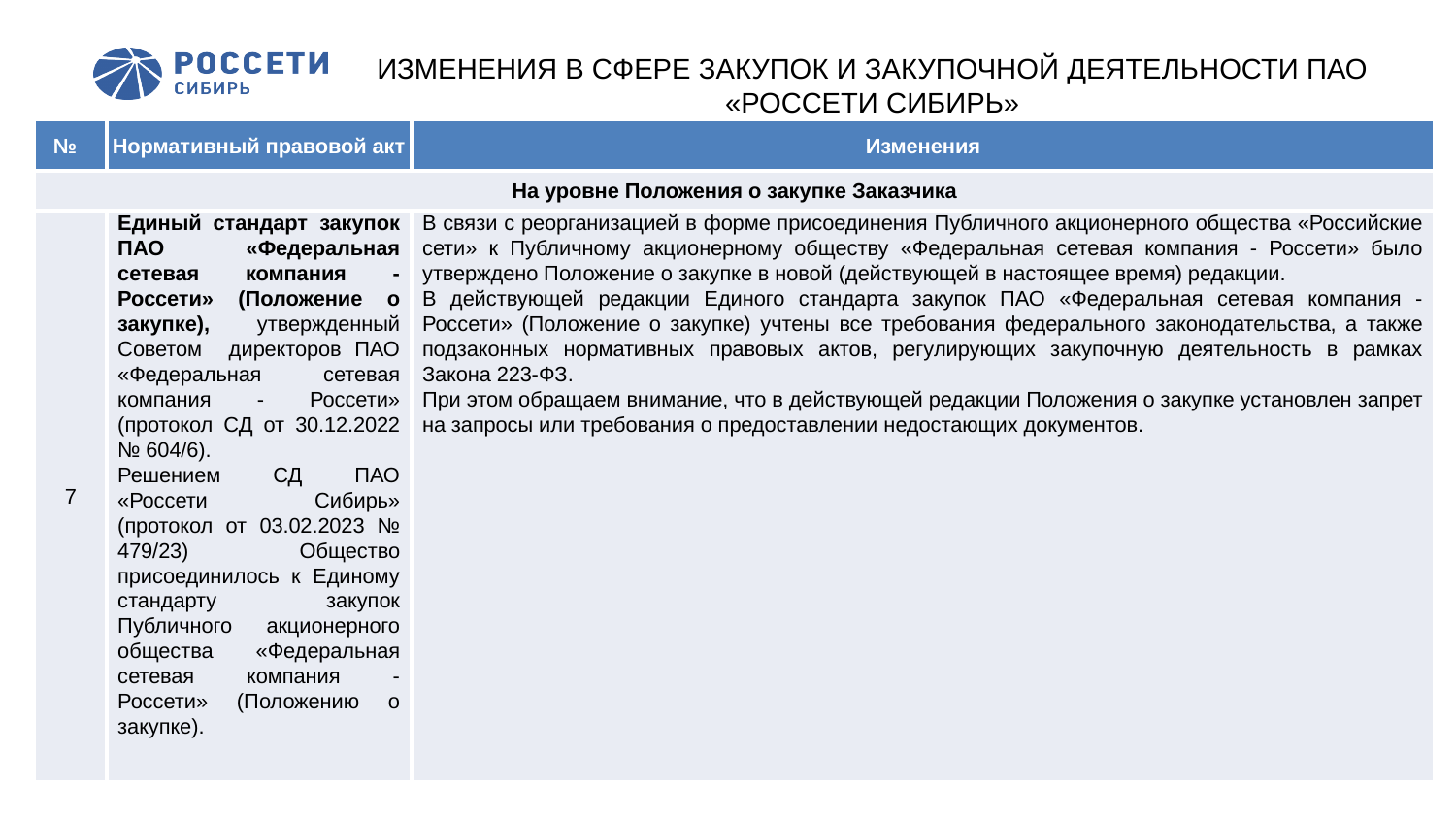

2
ИЗМЕНЕНИЯ В СФЕРЕ ЗАКУПОК И ЗАКУПОЧНОЙ ДЕЯТЕЛЬНОСТИ ПАО «РОССЕТИ СИБИРЬ»
| № | Нормативный правовой акт | Изменения |
| --- | --- | --- |
| На уровне Положения о закупке Заказчика |  |  |
| 7 | Единый стандарт закупок ПАО «Федеральная сетевая компания - Россети» (Положение о закупке), утвержденный Советом директоров ПАО «Федеральная сетевая компания - Россети» (протокол СД от 30.12.2022 № 604/6). Решением СД ПАО «Россети Сибирь» (протокол от 03.02.2023 № 479/23) Общество присоединилось к Единому стандарту закупок Публичного акционерного общества «Федеральная сетевая компания - Россети» (Положению о закупке). | В связи с реорганизацией в форме присоединения Публичного акционерного общества «Российские сети» к Публичному акционерному обществу «Федеральная сетевая компания - Россети» было утверждено Положение о закупке в новой (действующей в настоящее время) редакции. В действующей редакции Единого стандарта закупок ПАО «Федеральная сетевая компания - Россети» (Положение о закупке) учтены все требования федерального законодательства, а также подзаконных нормативных правовых актов, регулирующих закупочную деятельность в рамках Закона 223-ФЗ. При этом обращаем внимание, что в действующей редакции Положения о закупке установлен запрет на запросы или требования о предоставлении недостающих документов. |